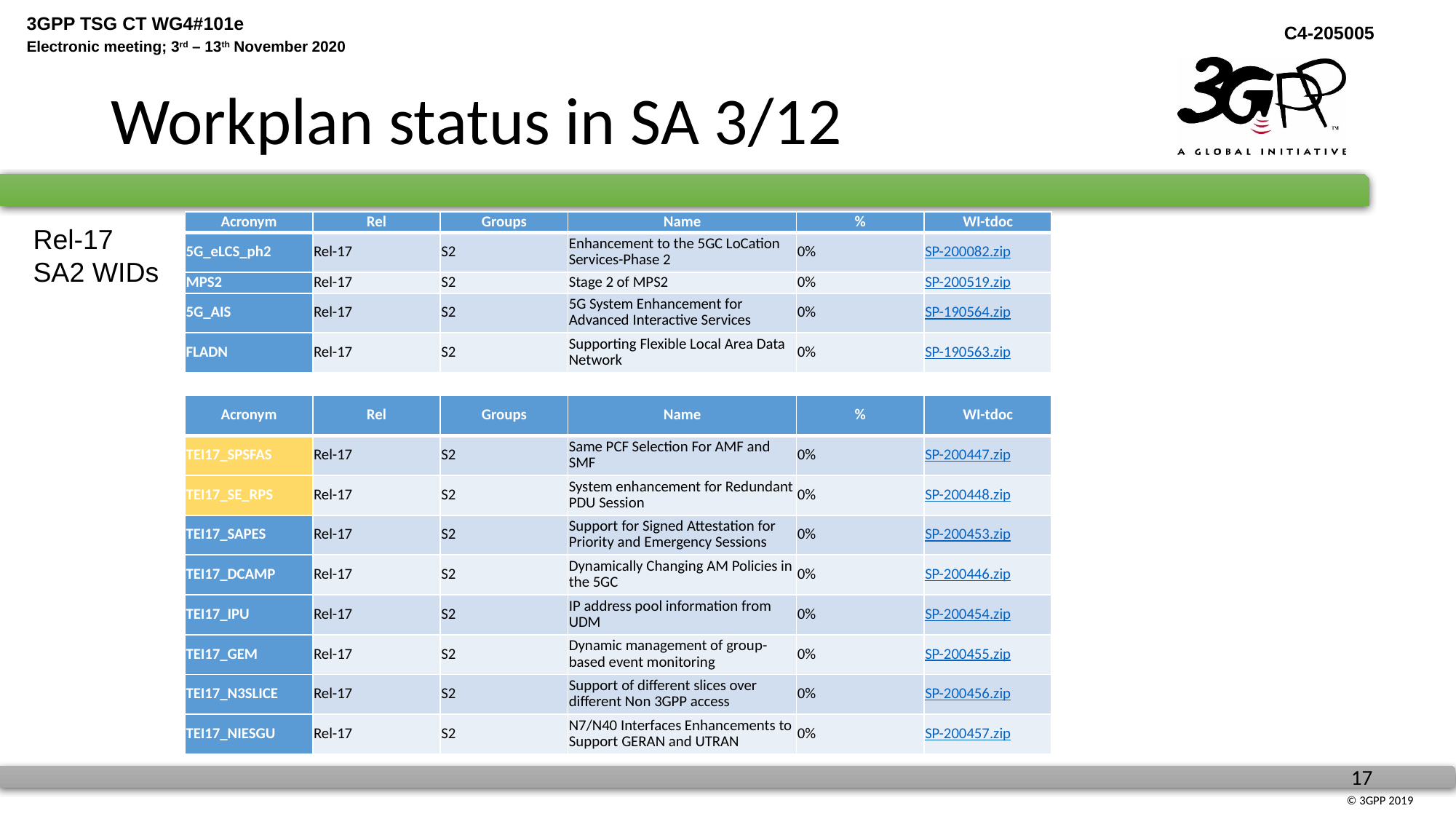

# Workplan status in SA 3/12
| Acronym | Rel | Groups | Name | % | WI-tdoc |
| --- | --- | --- | --- | --- | --- |
| 5G\_eLCS\_ph2 | Rel-17 | S2 | Enhancement to the 5GC LoCation Services-Phase 2 | 0% | SP-200082.zip |
| MPS2 | Rel-17 | S2 | Stage 2 of MPS2 | 0% | SP-200519.zip |
| 5G\_AIS | Rel-17 | S2 | 5G System Enhancement for Advanced Interactive Services | 0% | SP-190564.zip |
| FLADN | Rel-17 | S2 | Supporting Flexible Local Area Data Network | 0% | SP-190563.zip |
Rel-17
SA2 WIDs
| Acronym | Rel | Groups | Name | % | WI-tdoc |
| --- | --- | --- | --- | --- | --- |
| TEI17\_SPSFAS | Rel-17 | S2 | Same PCF Selection For AMF and SMF | 0% | SP-200447.zip |
| TEI17\_SE\_RPS | Rel-17 | S2 | System enhancement for Redundant PDU Session | 0% | SP-200448.zip |
| TEI17\_SAPES | Rel-17 | S2 | Support for Signed Attestation for Priority and Emergency Sessions | 0% | SP-200453.zip |
| TEI17\_DCAMP | Rel-17 | S2 | Dynamically Changing AM Policies in the 5GC | 0% | SP-200446.zip |
| TEI17\_IPU | Rel-17 | S2 | IP address pool information from UDM | 0% | SP-200454.zip |
| TEI17\_GEM | Rel-17 | S2 | Dynamic management of group-based event monitoring | 0% | SP-200455.zip |
| TEI17\_N3SLICE | Rel-17 | S2 | Support of different slices over different Non 3GPP access | 0% | SP-200456.zip |
| TEI17\_NIESGU | Rel-17 | S2 | N7/N40 Interfaces Enhancements to Support GERAN and UTRAN | 0% | SP-200457.zip |